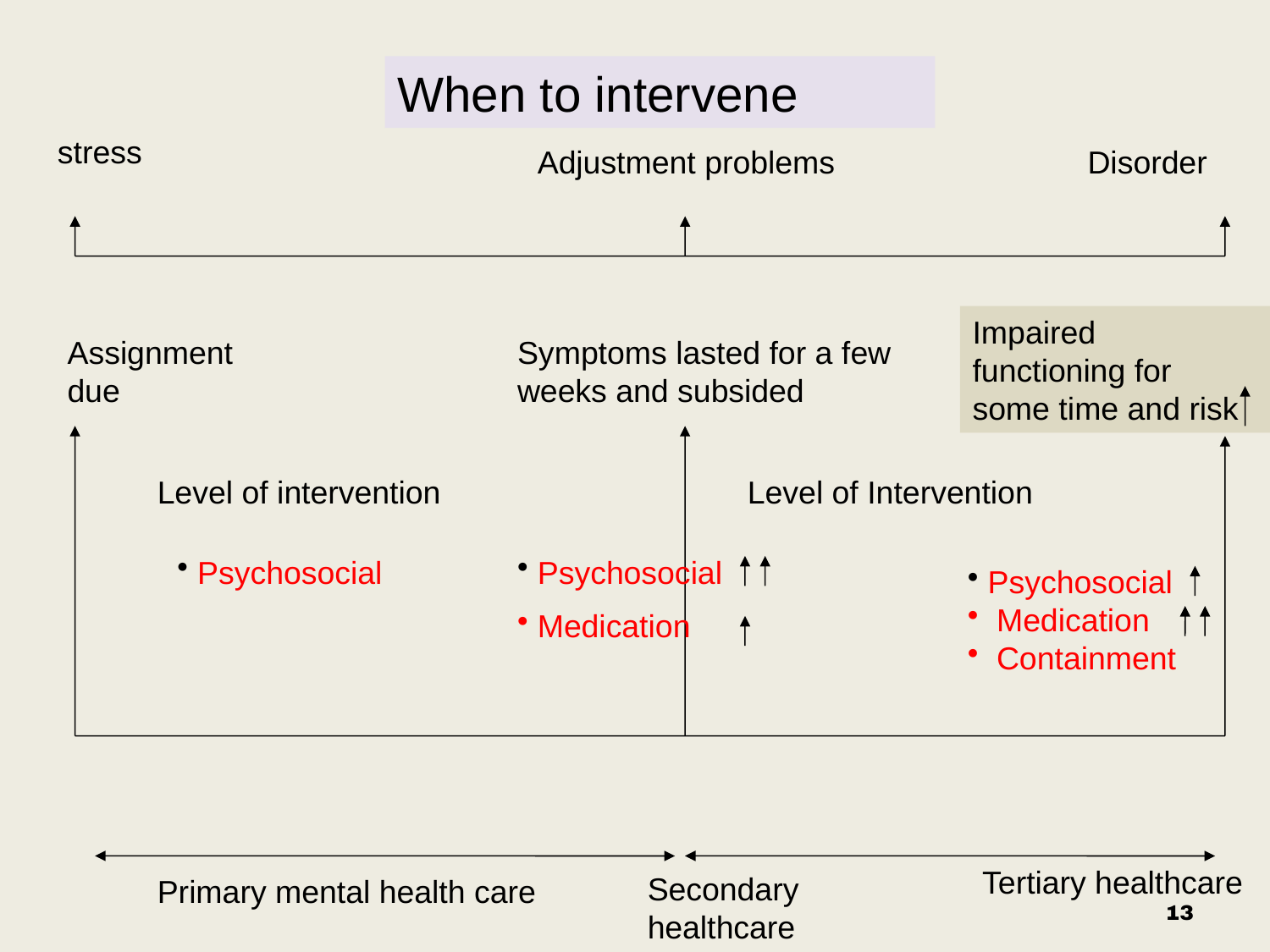

When to intervene

stress
Adjustment problems

Disorder

Impaired functioning for some time and risk
Assignment due
Symptoms lasted for a few weeks and subsided

Level of intervention
Level of Intervention

 Psychosocial
 Psychosocial
 Medication

 Psychosocial
  Medication
  Containment

Tertiary healthcare
Secondary healthcare
Primary mental health care
13